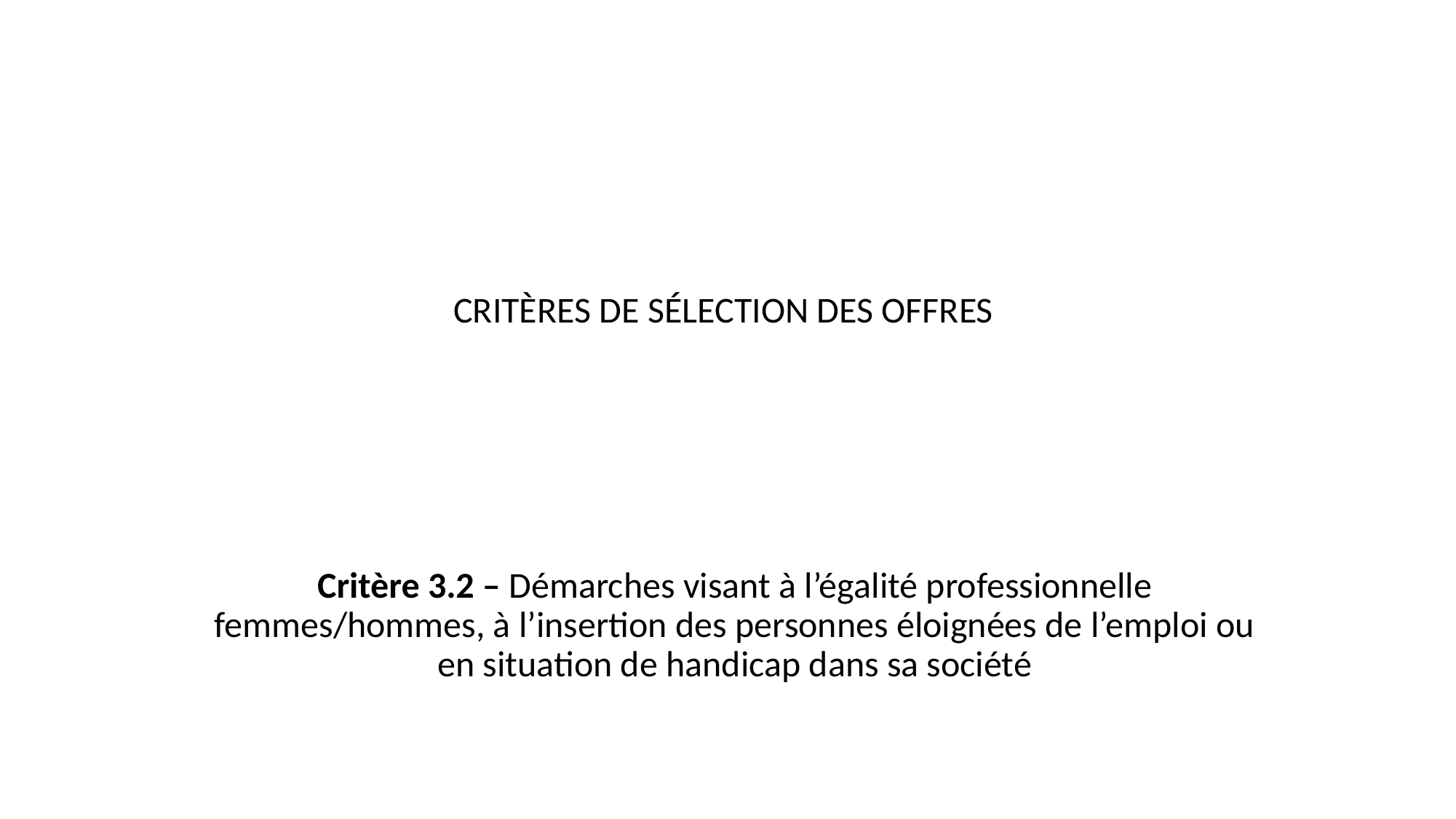

# CRITÈRES DE SÉLECTION DES OFFRES
Critère 3.2 – Démarches visant à l’égalité professionnelle femmes/hommes, à l’insertion des personnes éloignées de l’emploi ou en situation de handicap dans sa société